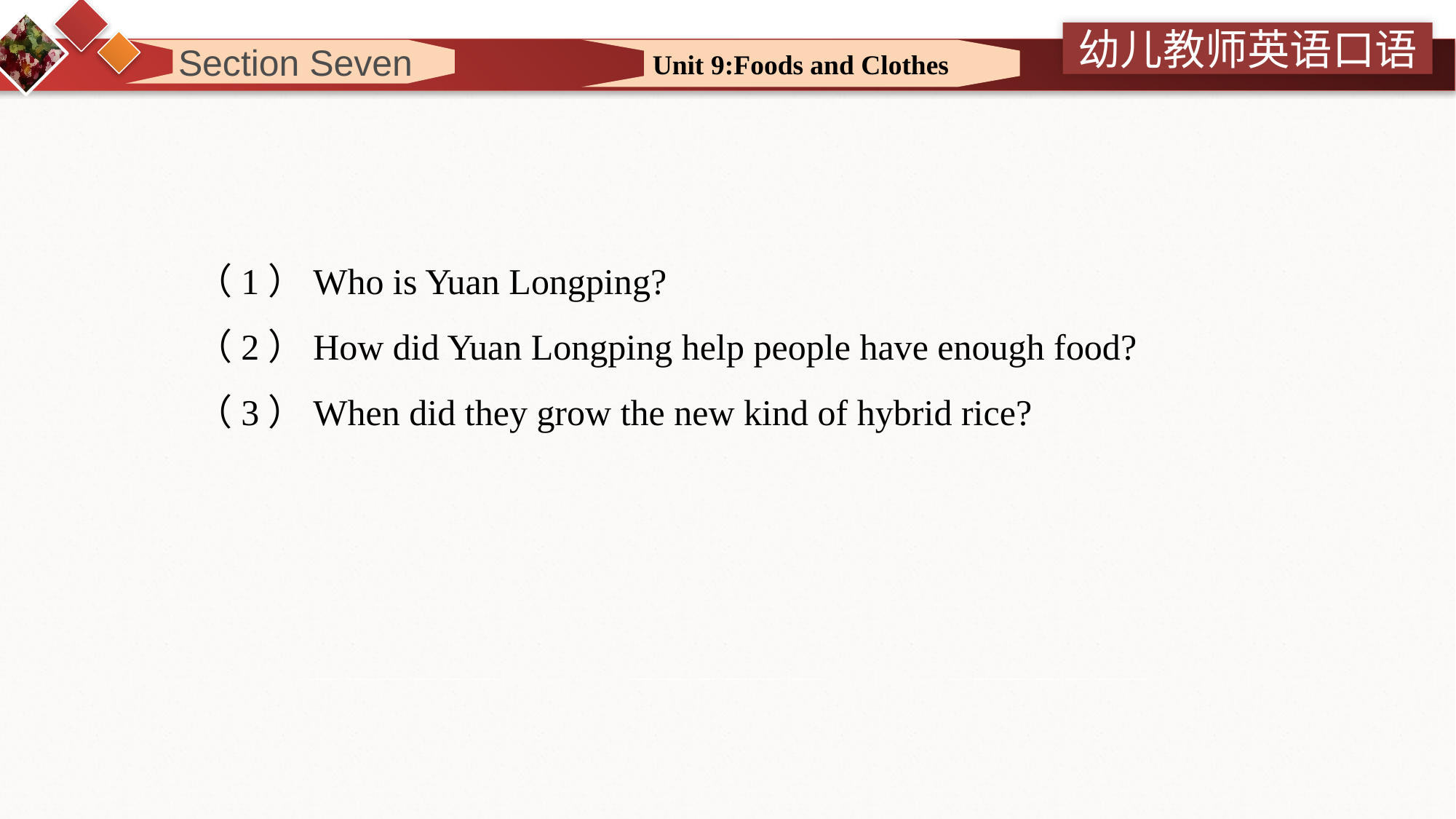

Unit 9:Foods and Clothes
 Section Seven
（1）Who is Yuan Longping?
（2）How did Yuan Longping help people have enough food?
（3）When did they grow the new kind of hybrid rice?